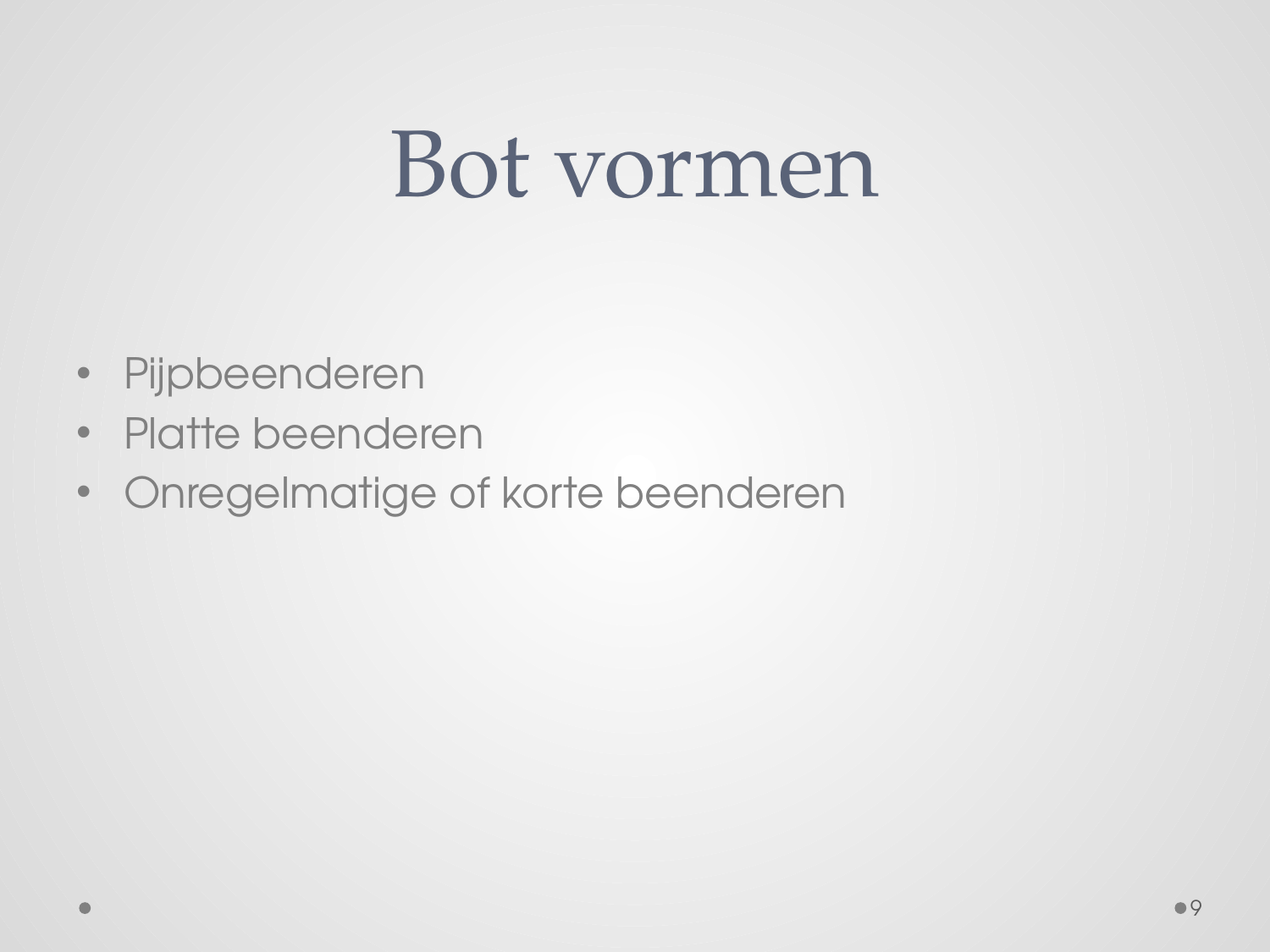

# Bot vormen

Pijpbeenderen
Platte beenderen
Onregelmatige of korte beenderen
9